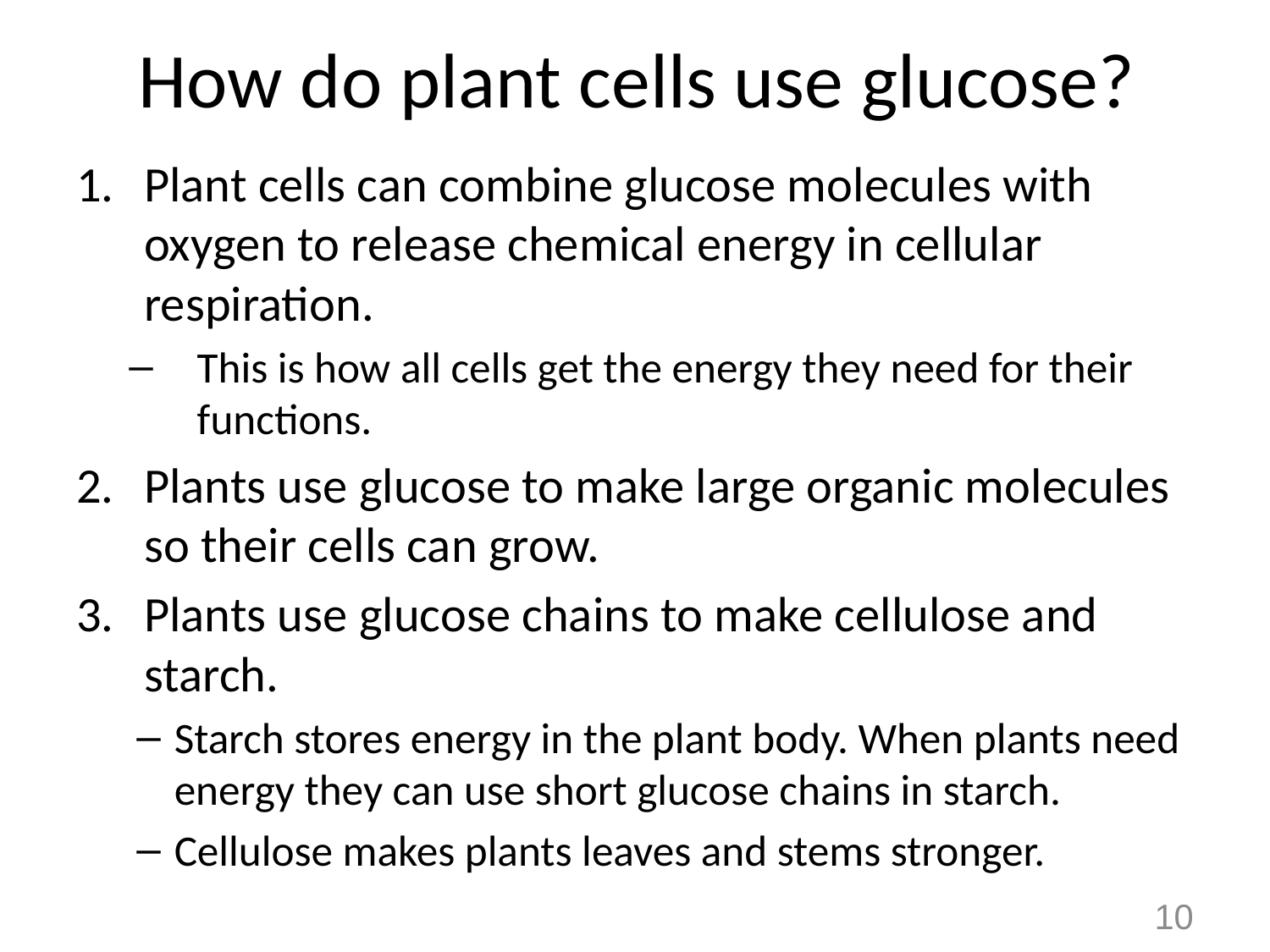

# How do plant cells use glucose?
Plant cells can combine glucose molecules with oxygen to release chemical energy in cellular respiration.
This is how all cells get the energy they need for their functions.
Plants use glucose to make large organic molecules so their cells can grow.
Plants use glucose chains to make cellulose and starch.
Starch stores energy in the plant body. When plants need energy they can use short glucose chains in starch.
Cellulose makes plants leaves and stems stronger.

10